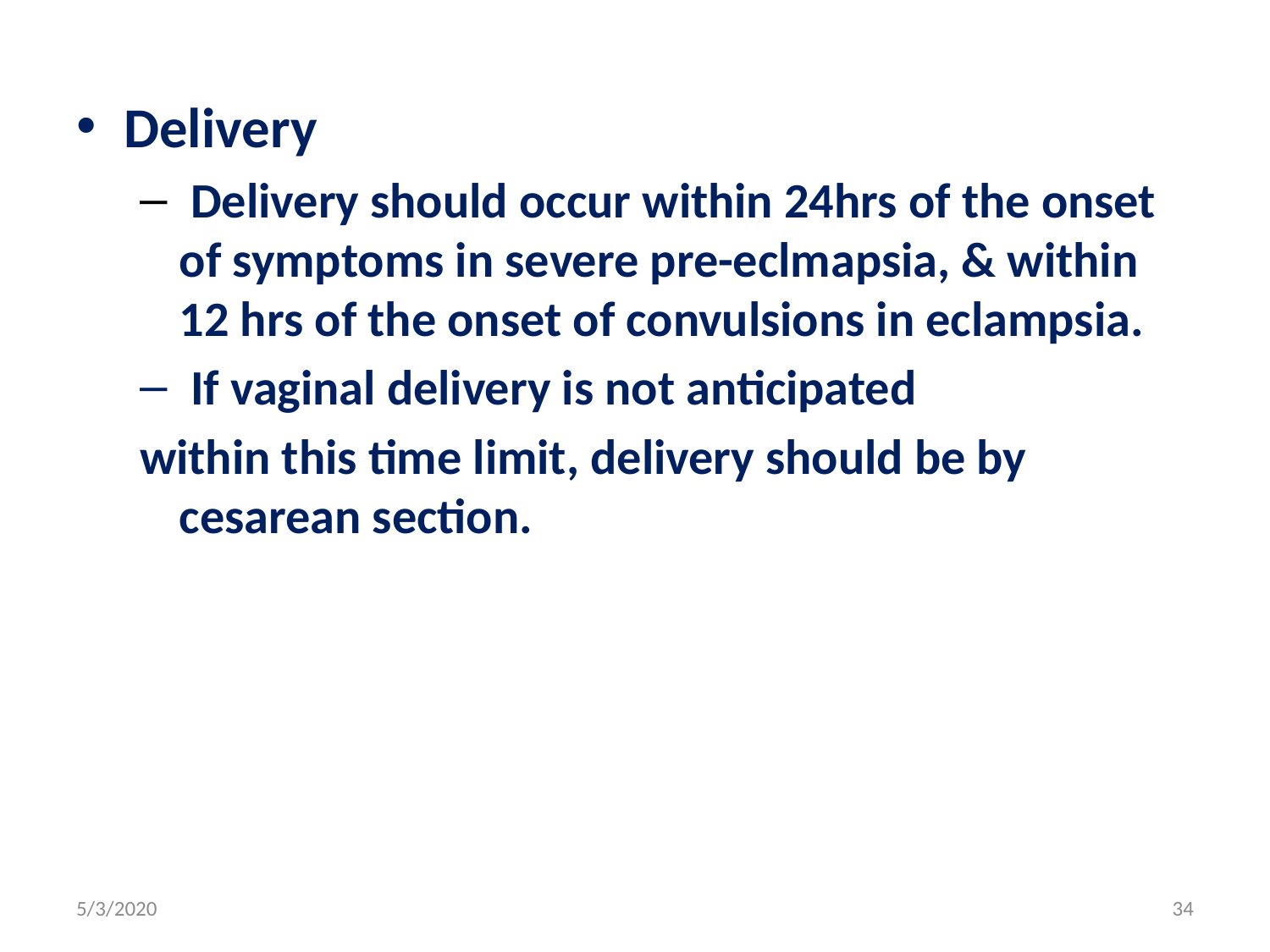

Delivery
 Delivery should occur within 24hrs of the onset of symptoms in severe pre-eclmapsia, & within 12 hrs of the onset of convulsions in eclampsia.
 If vaginal delivery is not anticipated
within this time limit, delivery should be by cesarean section.
5/3/2020
34